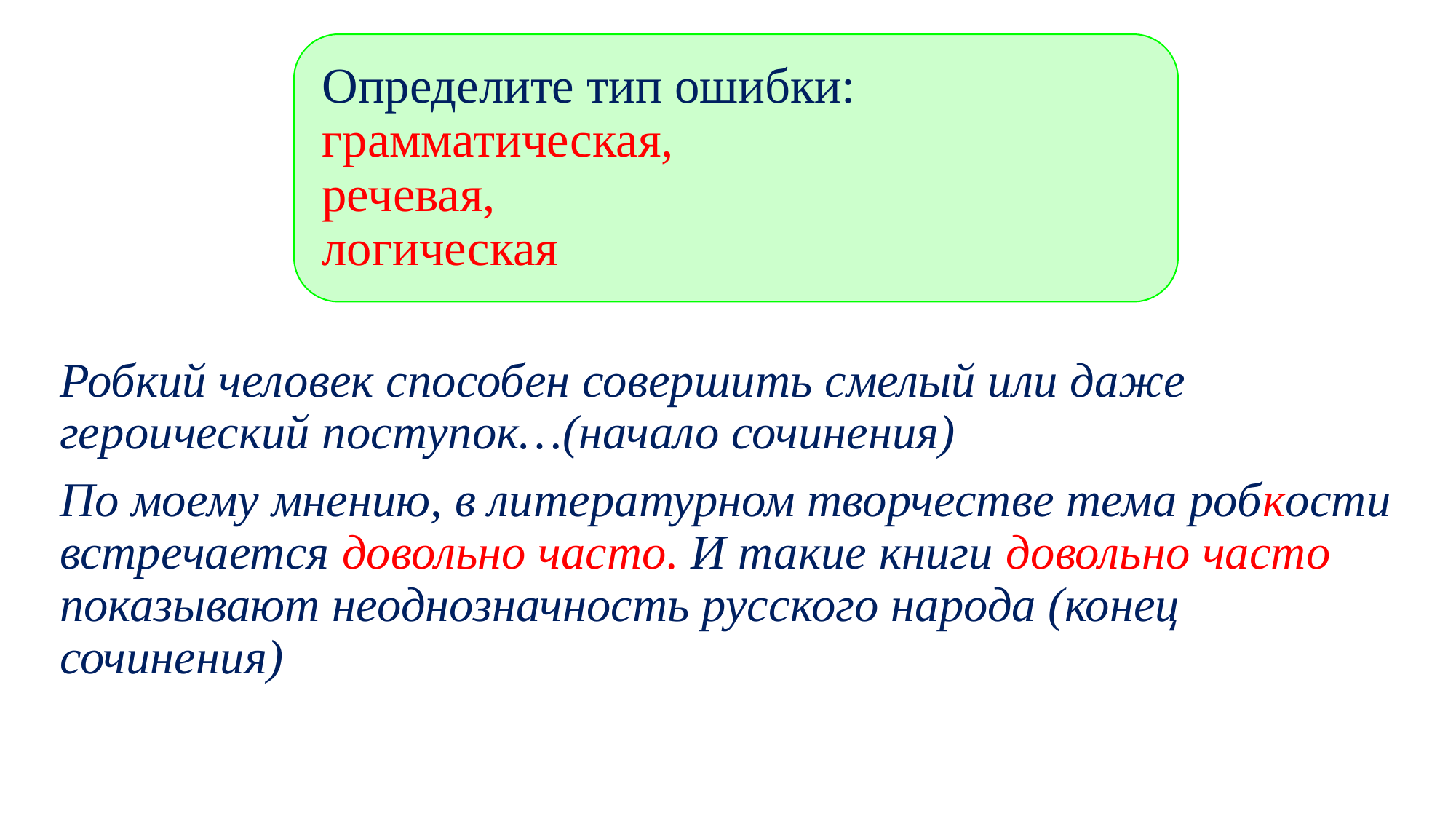

Определите тип ошибки:
грамматическая,
речевая,
логическая
Робкий человек способен совершить смелый или даже героический поступок…(начало сочинения)
По моему мнению, в литературном творчестве тема робкости встречается довольно часто. И такие книги довольно часто показывают неоднозначность русского народа (конец сочинения)